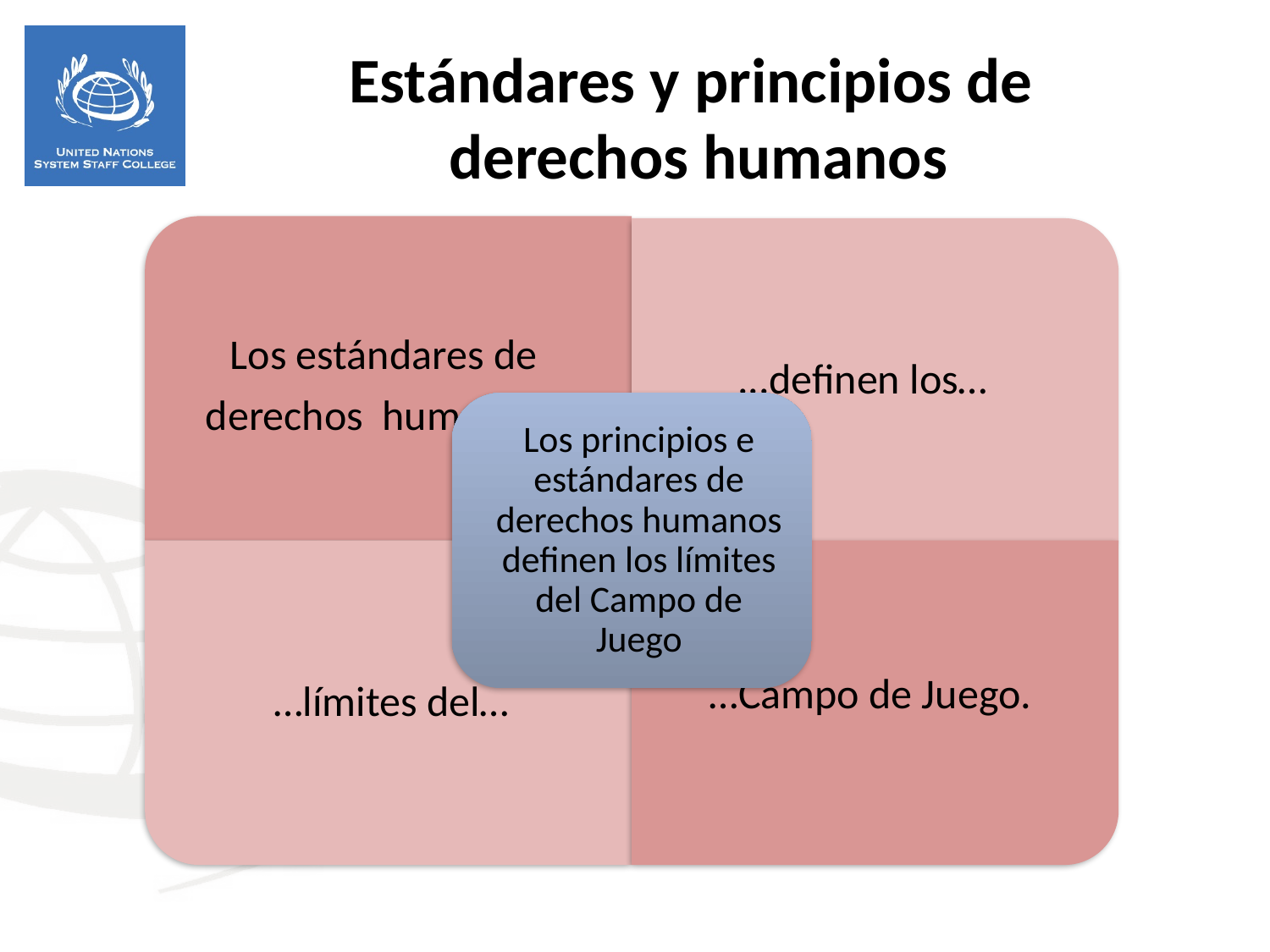

Estándares y principios de
derechos humanos
Los estándares de
derechos  humanos…
...definen los…
…límites del…
…Campo de Juego.
Los principios e estándares de derechos humanos definen los límites del Campo de Juego